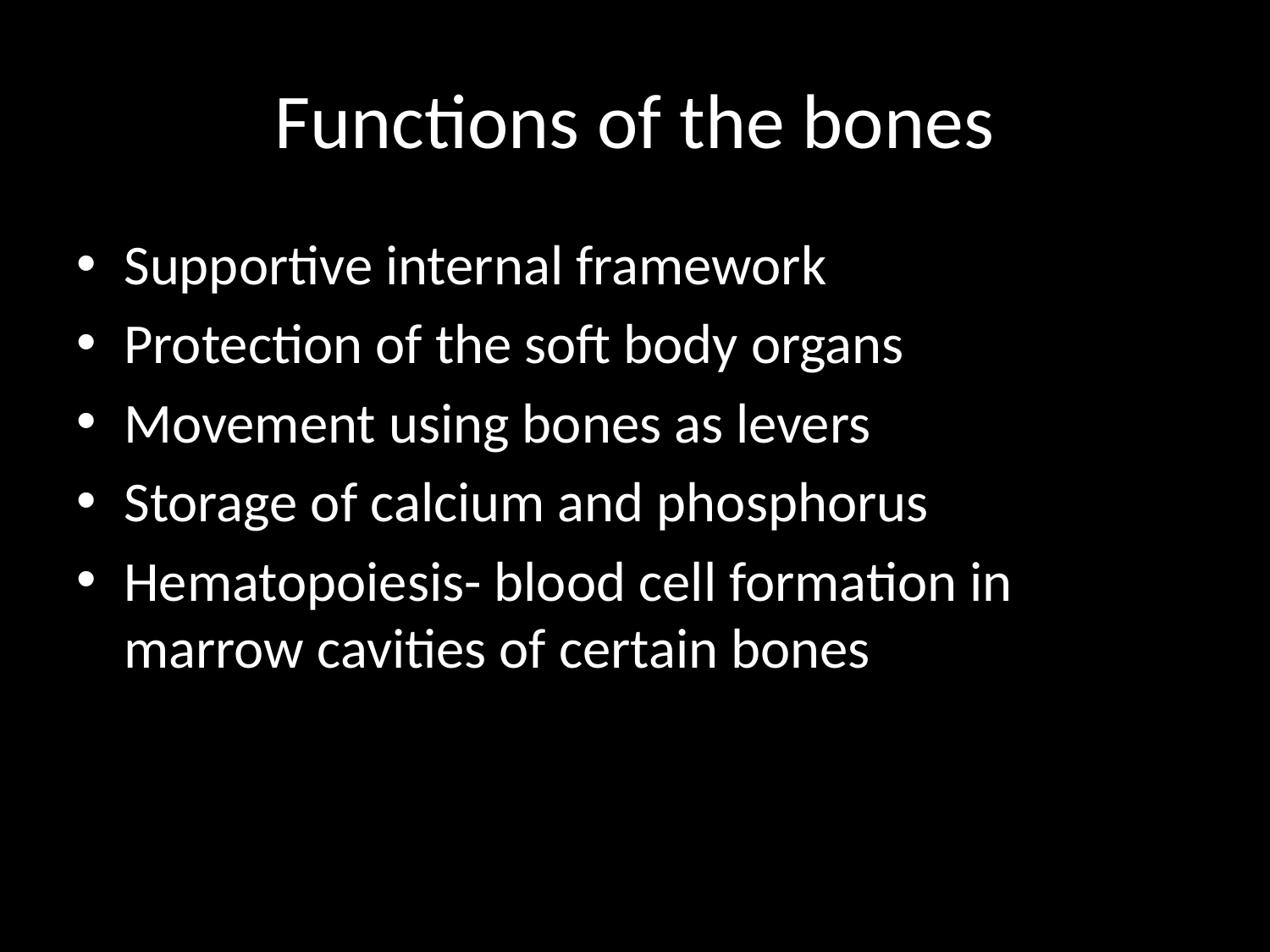

# Functions of the bones
Supportive internal framework
Protection of the soft body organs
Movement using bones as levers
Storage of calcium and phosphorus
Hematopoiesis- blood cell formation in marrow cavities of certain bones